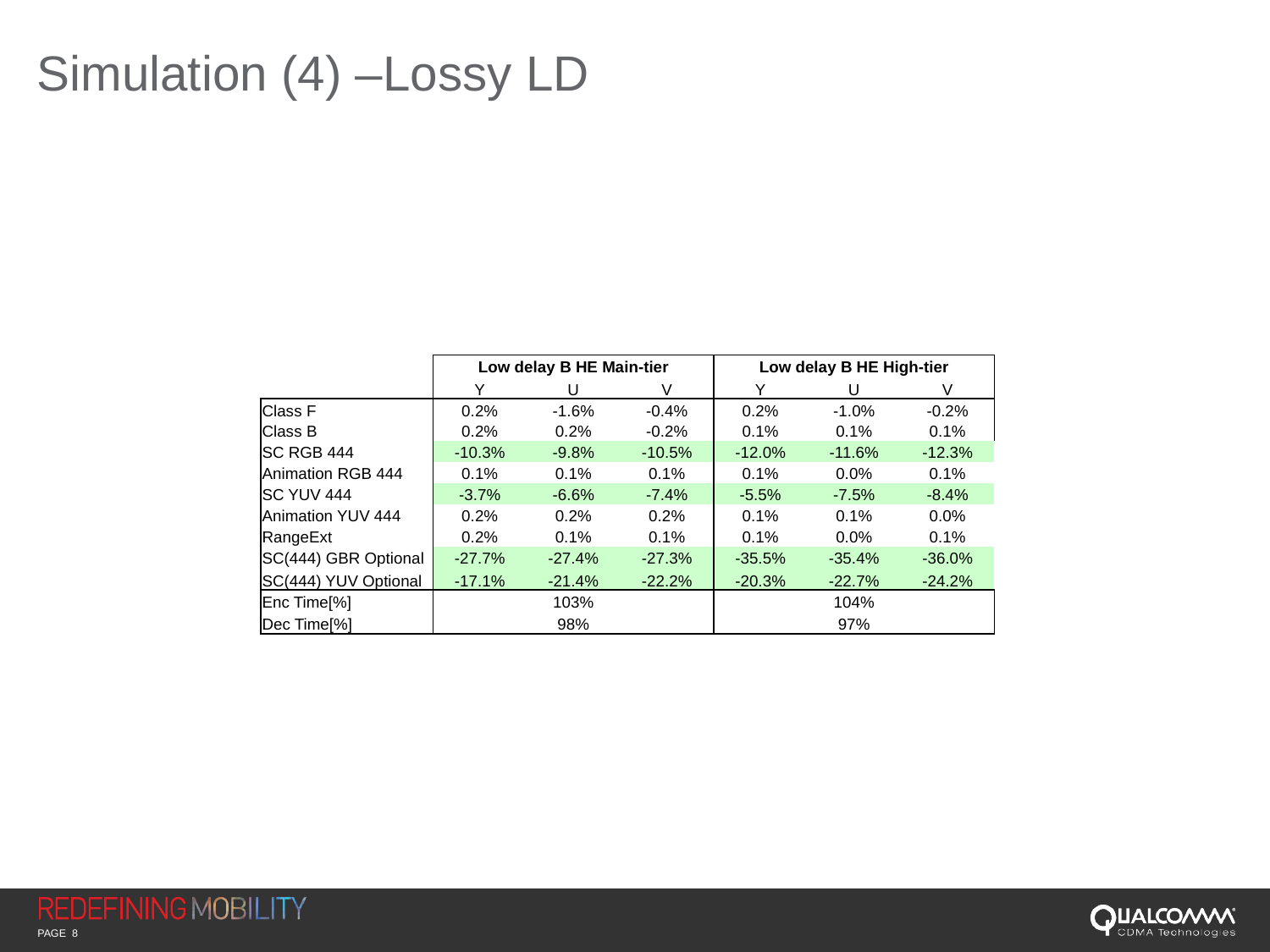

# Simulation (4) –Lossy LD
|  | Low delay B HE Main-tier |  |  | Low delay B HE High-tier |  |  |
| --- | --- | --- | --- | --- | --- | --- |
|  | Y | U | V | Y | U | V |
| Class F | 0.2% | -1.6% | -0.4% | 0.2% | -1.0% | -0.2% |
| Class B | 0.2% | 0.2% | -0.2% | 0.1% | 0.1% | 0.1% |
| SC RGB 444 | -10.3% | -9.8% | -10.5% | -12.0% | -11.6% | -12.3% |
| Animation RGB 444 | 0.1% | 0.1% | 0.1% | 0.1% | 0.0% | 0.1% |
| SC YUV 444 | -3.7% | -6.6% | -7.4% | -5.5% | -7.5% | -8.4% |
| Animation YUV 444 | 0.2% | 0.2% | 0.2% | 0.1% | 0.1% | 0.0% |
| RangeExt | 0.2% | 0.1% | 0.1% | 0.1% | 0.0% | 0.1% |
| SC(444) GBR Optional | -27.7% | -27.4% | -27.3% | -35.5% | -35.4% | -36.0% |
| SC(444) YUV Optional | -17.1% | -21.4% | -22.2% | -20.3% | -22.7% | -24.2% |
| Enc Time[%] | 103% |  |  | 104% |  |  |
| Dec Time[%] | 98% |  |  | 97% |  |  |